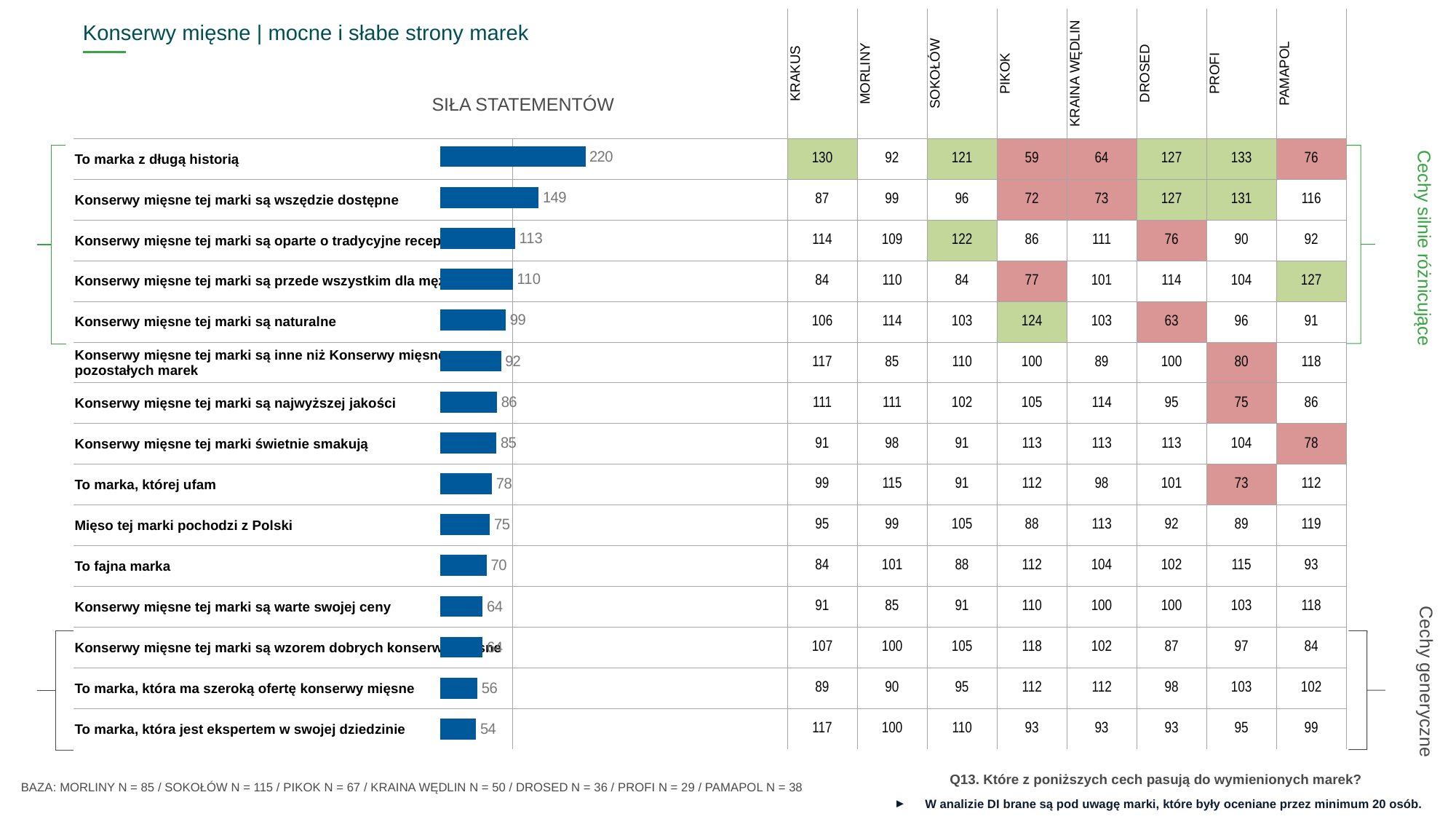

| ^TABDI^ | x | KRAKUS | MORLINY | SOKOŁÓW | PIKOK | KRAINA WĘDLIN | DROSED | PROFI | PAMAPOL |
| --- | --- | --- | --- | --- | --- | --- | --- | --- | --- |
| To marka z długą historią |  | 130 | 92 | 121 | 59 | 64 | 127 | 133 | 76 |
| Konserwy mięsne tej marki są wszędzie dostępne |  | 87 | 99 | 96 | 72 | 73 | 127 | 131 | 116 |
| Konserwy mięsne tej marki są oparte o tradycyjne receptury |  | 114 | 109 | 122 | 86 | 111 | 76 | 90 | 92 |
| Konserwy mięsne tej marki są przede wszystkim dla mężczyzn |  | 84 | 110 | 84 | 77 | 101 | 114 | 104 | 127 |
| Konserwy mięsne tej marki są naturalne |  | 106 | 114 | 103 | 124 | 103 | 63 | 96 | 91 |
| Konserwy mięsne tej marki są inne niż Konserwy mięsne pozostałych marek |  | 117 | 85 | 110 | 100 | 89 | 100 | 80 | 118 |
| Konserwy mięsne tej marki są najwyższej jakości |  | 111 | 111 | 102 | 105 | 114 | 95 | 75 | 86 |
| Konserwy mięsne tej marki świetnie smakują |  | 91 | 98 | 91 | 113 | 113 | 113 | 104 | 78 |
| To marka, której ufam |  | 99 | 115 | 91 | 112 | 98 | 101 | 73 | 112 |
| Mięso tej marki pochodzi z Polski |  | 95 | 99 | 105 | 88 | 113 | 92 | 89 | 119 |
| To fajna marka |  | 84 | 101 | 88 | 112 | 104 | 102 | 115 | 93 |
| Konserwy mięsne tej marki są warte swojej ceny |  | 91 | 85 | 91 | 110 | 100 | 100 | 103 | 118 |
| Konserwy mięsne tej marki są wzorem dobrych konserwy mięsne |  | 107 | 100 | 105 | 118 | 102 | 87 | 97 | 84 |
| To marka, która ma szeroką ofertę konserwy mięsne |  | 89 | 90 | 95 | 112 | 112 | 98 | 103 | 102 |
| To marka, która jest ekspertem w swojej dziedzinie |  | 117 | 100 | 110 | 93 | 93 | 93 | 95 | 99 |

Konserwy mięsne | mocne i słabe strony marek
SIŁA STATEMENTÓW

### Chart

| Category | Seria 1 |
|---|---|
|  | 220.0 |
|  | 149.0 |
|  | 113.0 |
|  | 110.0 |
|  | 99.0 |
|  | 92.0 |
|  | 86.0 |
|  | 85.0 |
|  | 78.0 |
|  | 75.0 |
|  | 70.0 |
|  | 64.0 |
|  | 64.0 |
|  | 56.0 |
|  | 54.0 |

Cechy silnie różnicujące

Cechy generyczne
Q13. Które z poniższych cech pasują do wymienionych marek?

BAZA: MORLINY N = 85 / SOKOŁÓW N = 115 / PIKOK N = 67 / KRAINA WĘDLIN N = 50 / DROSED N = 36 / PROFI N = 29 / PAMAPOL N = 38
W analizie DI brane są pod uwagę marki, które były oceniane przez minimum 20 osób.